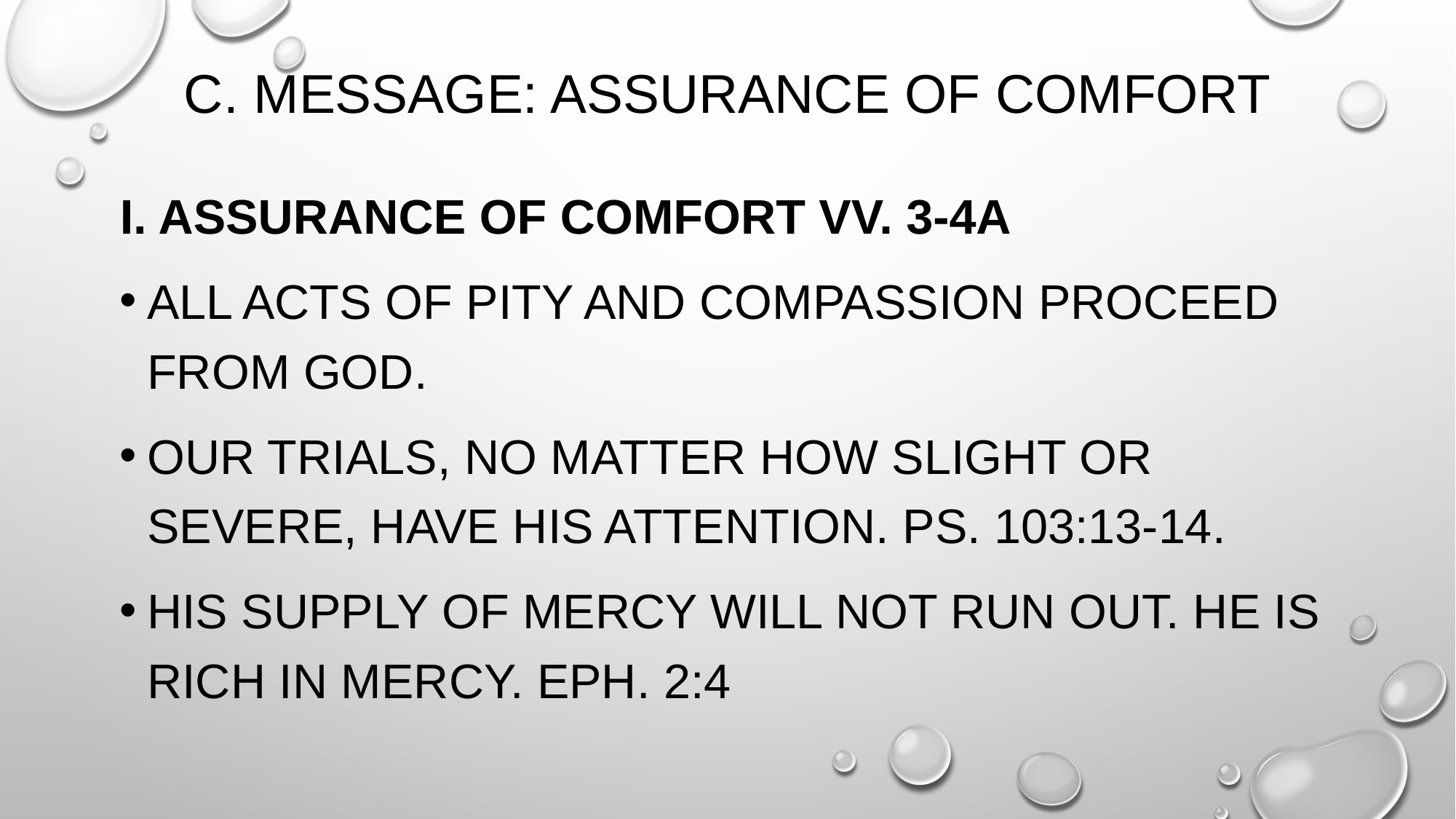

# c. message: assurance of comfort
I. Assurance of comfort vv. 3-4a
All acts of pity and compassion proceed from god.
Our trials, no matter how slight or severe, have his attention. ps. 103:13-14.
His supply of mercy will not run out. He is rich in mercy. Eph. 2:4